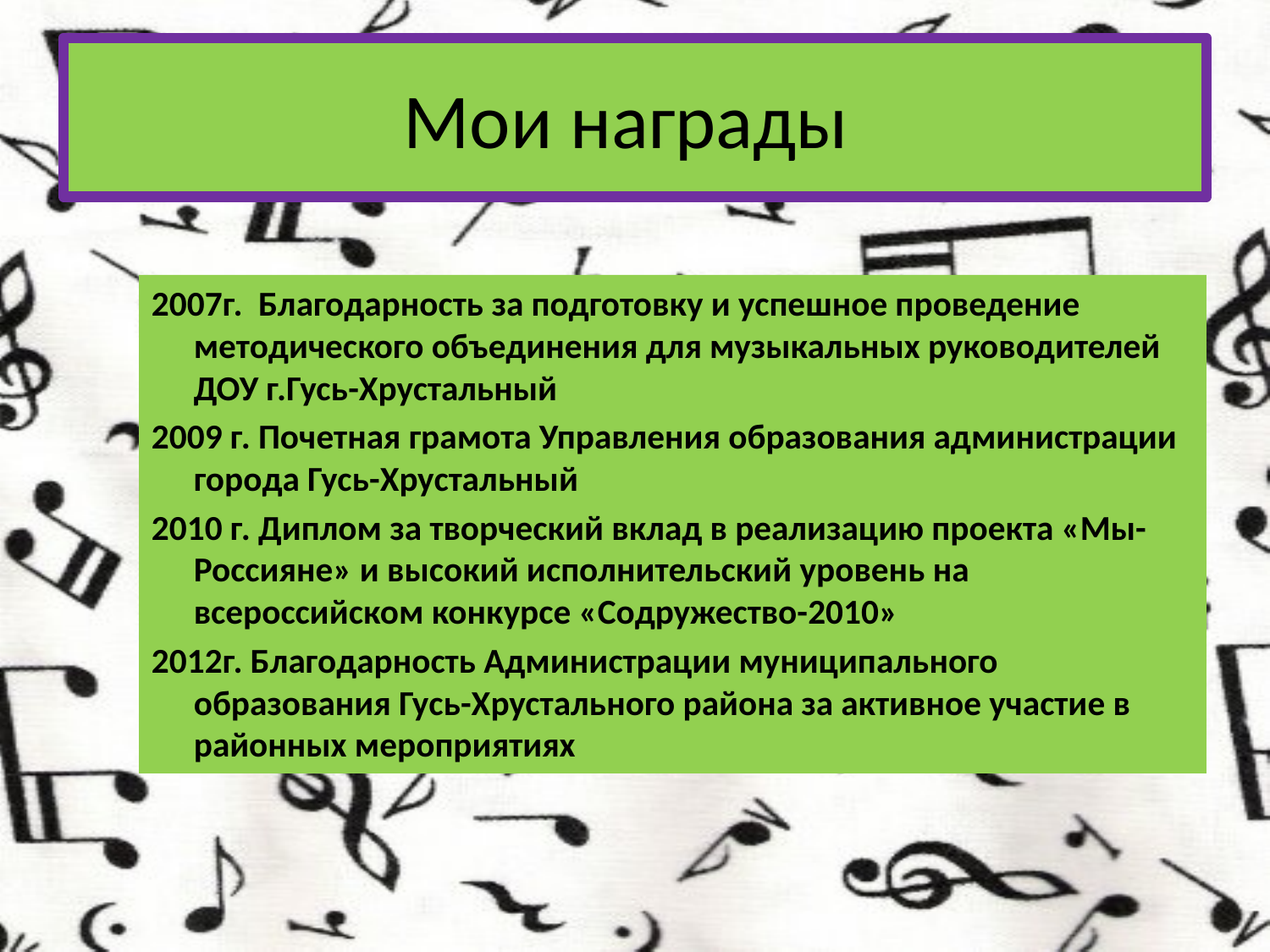

# Мои награды
2007г.  Благодарность за подготовку и успешное проведение методического объединения для музыкальных руководителей ДОУ г.Гусь-Хрустальный
2009 г. Почетная грамота Управления образования администрации города Гусь-Хрустальный
2010 г. Диплом за творческий вклад в реализацию проекта «Мы- Россияне» и высокий исполнительский уровень на всероссийском конкурсе «Содружество-2010»
2012г. Благодарность Администрации муниципального образования Гусь-Хрустального района за активное участие в районных мероприятиях